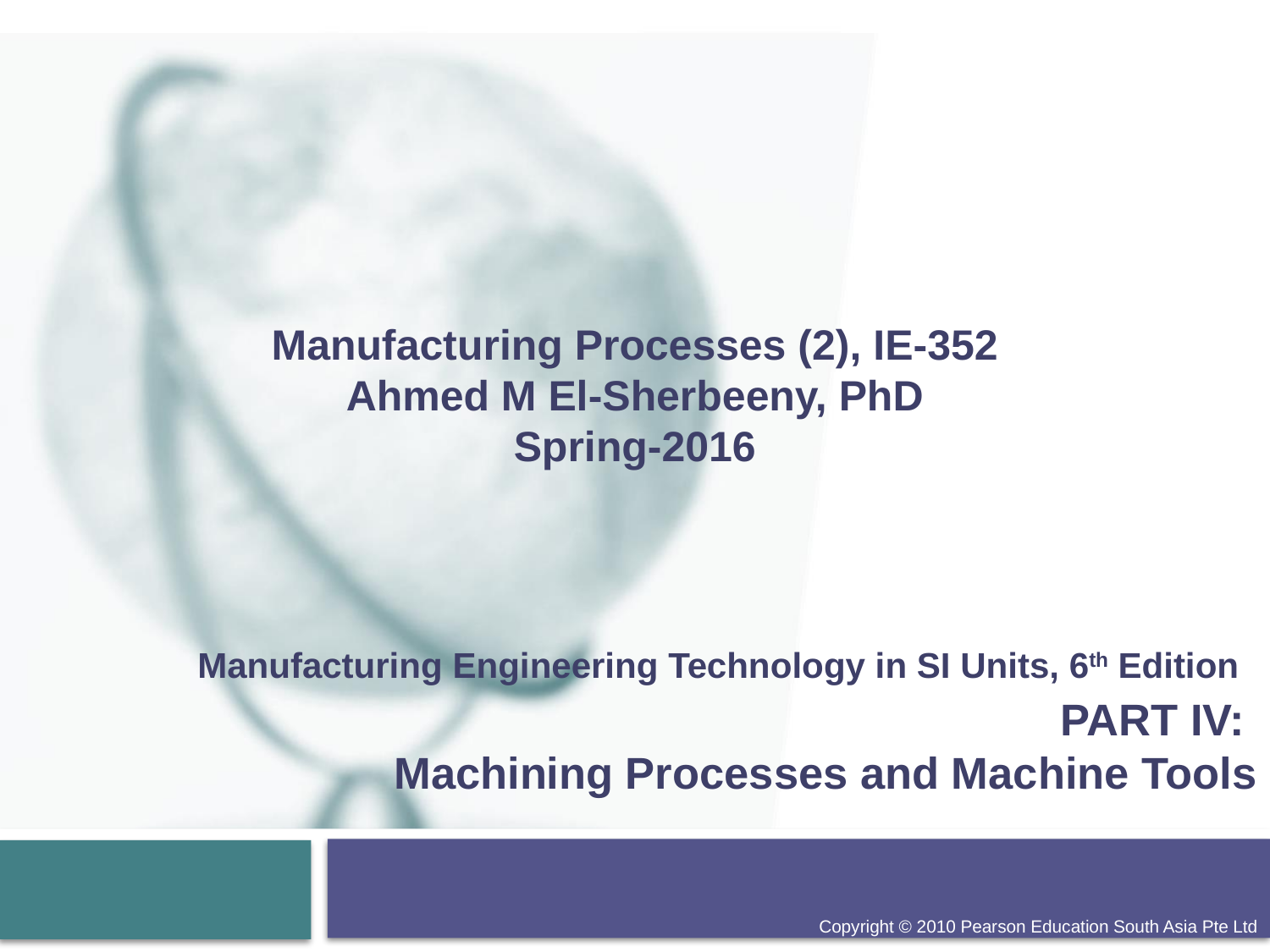

Manufacturing Processes (2), IE-352
Ahmed M El-Sherbeeny, PhD
Spring-2016
# Manufacturing Engineering Technology in SI Units, 6th Edition PART IV: Machining Processes and Machine Tools
   Copyright © 2010 Pearson Education South Asia Pte Ltd